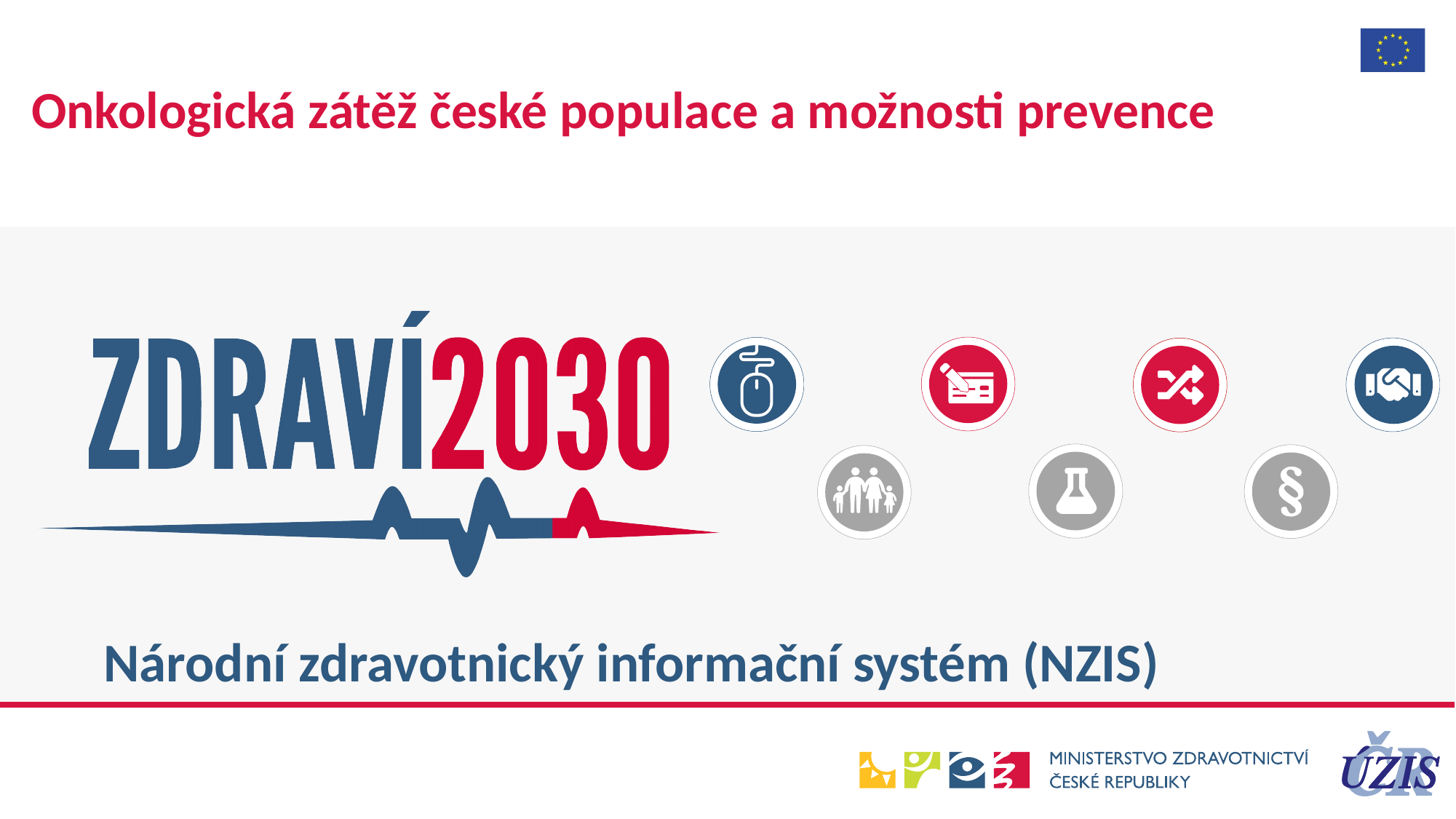

Onkologická zátěž české populace a možnosti prevence
# Národní zdravotnický informační systém (NZIS)